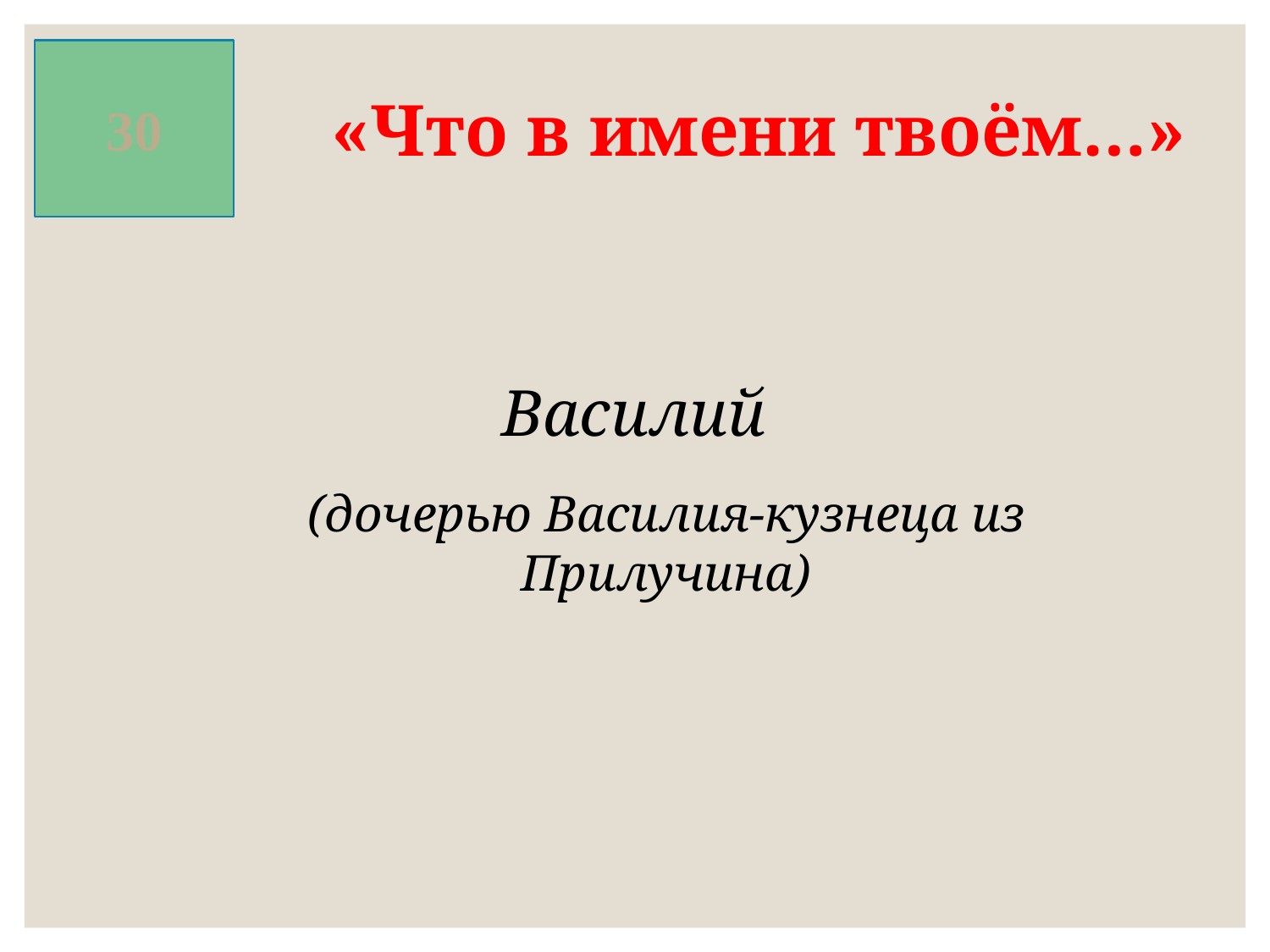

30
«Что в имени твоём…»
Василий
(дочерью Василия-кузнеца из Прилучина)